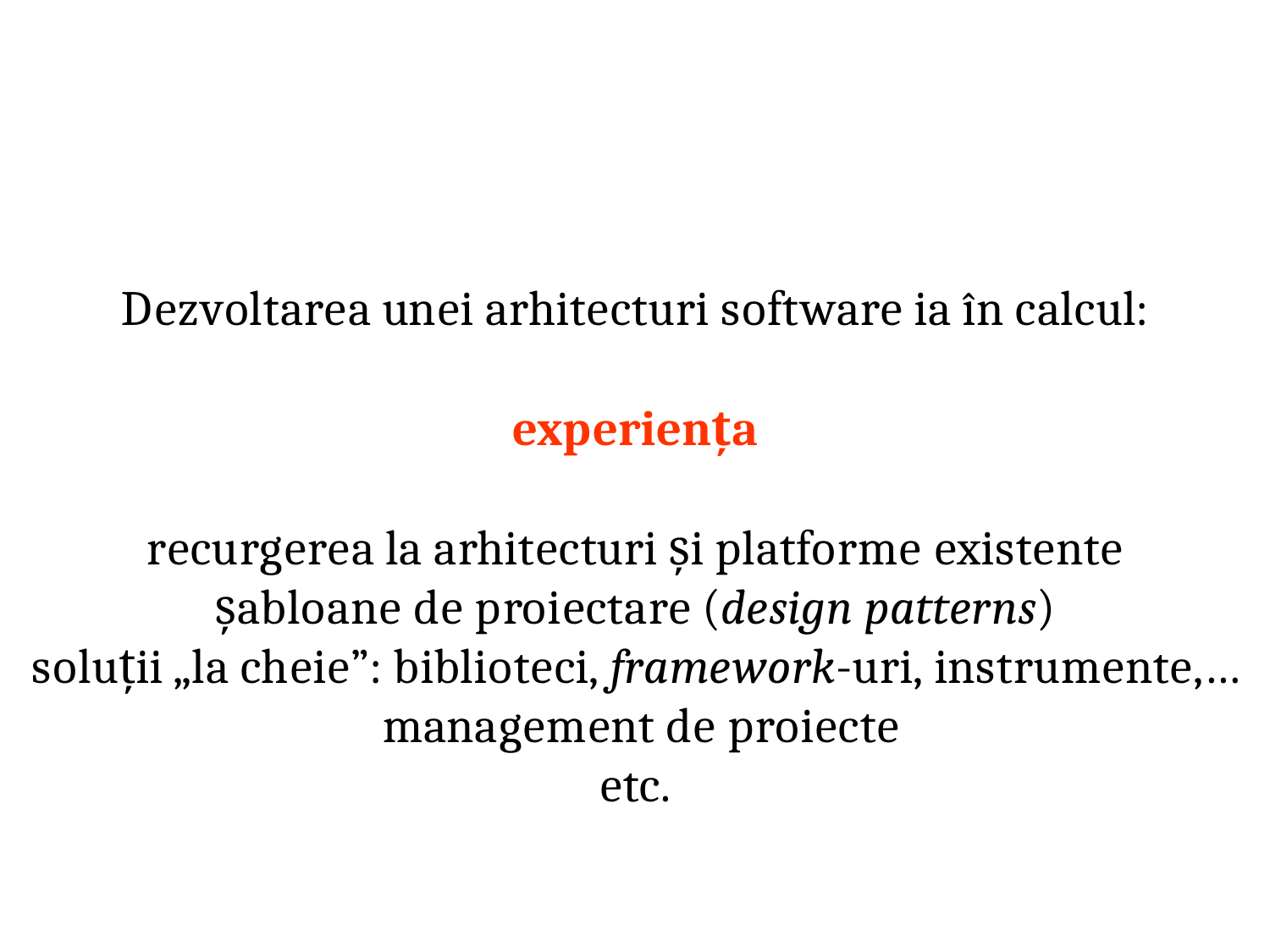

Dezvoltarea unei arhitecturi software ia în calcul:

experiența

recurgerea la arhitecturi și platforme existente
șabloane de proiectare (design patterns)
soluții „la cheie”: biblioteci, framework-uri, instrumente,…  management de proiecte
etc.